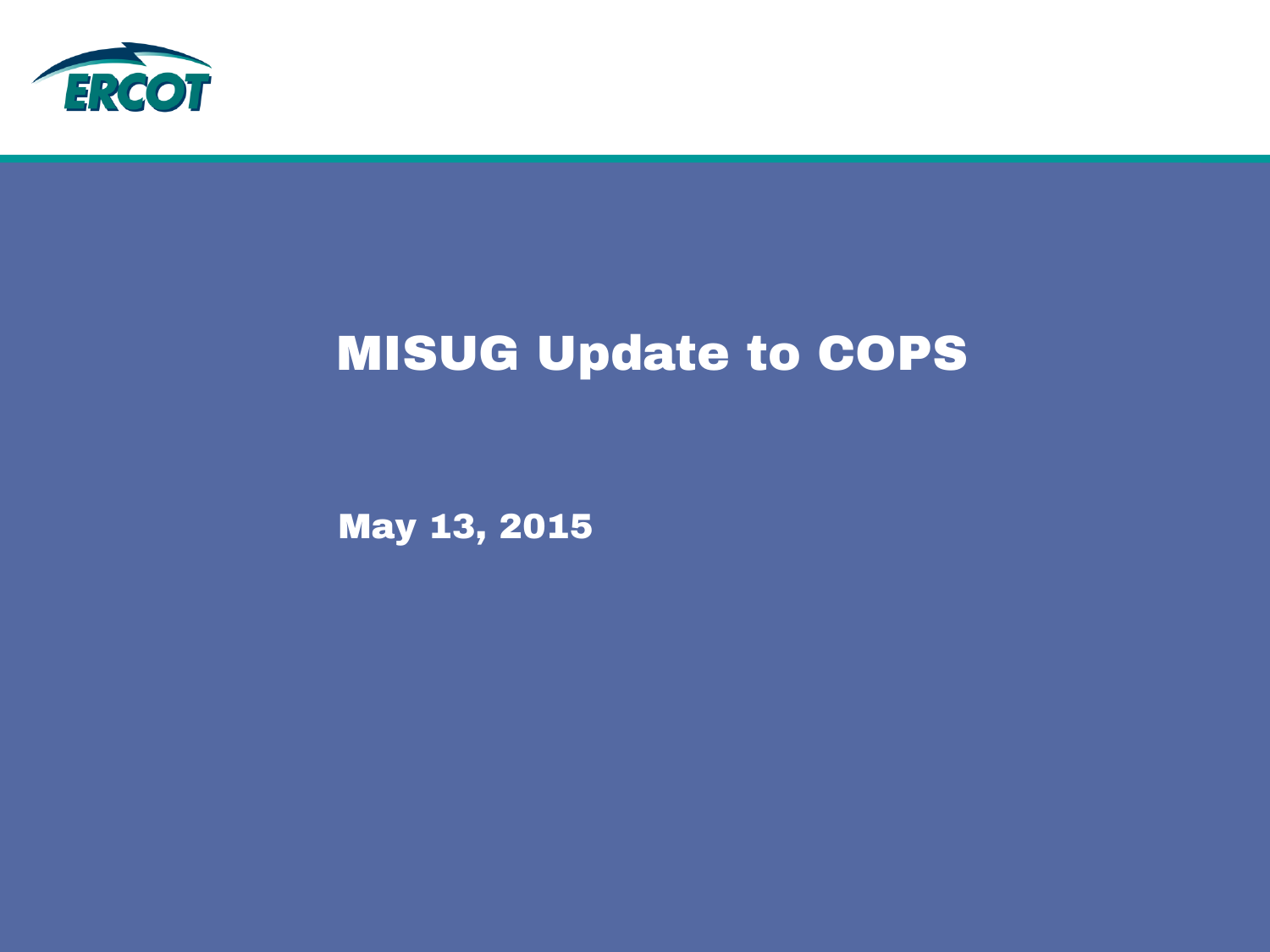

# MISUG Update to COPS
May 13, 2015